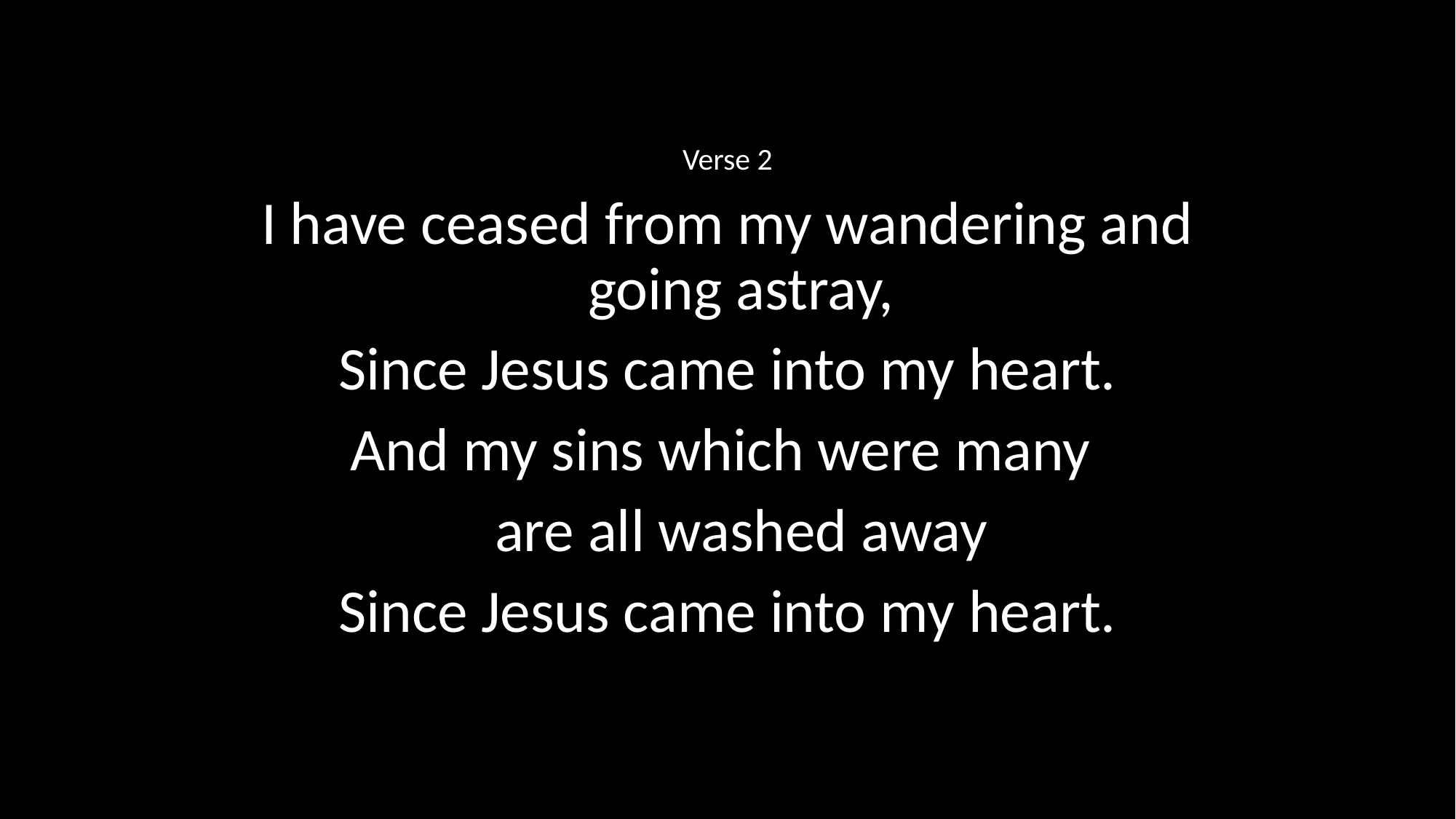

Verse 2
I have ceased from my wandering and going astray,
Since Jesus came into my heart.
And my sins which were many
	are all washed away
Since Jesus came into my heart.